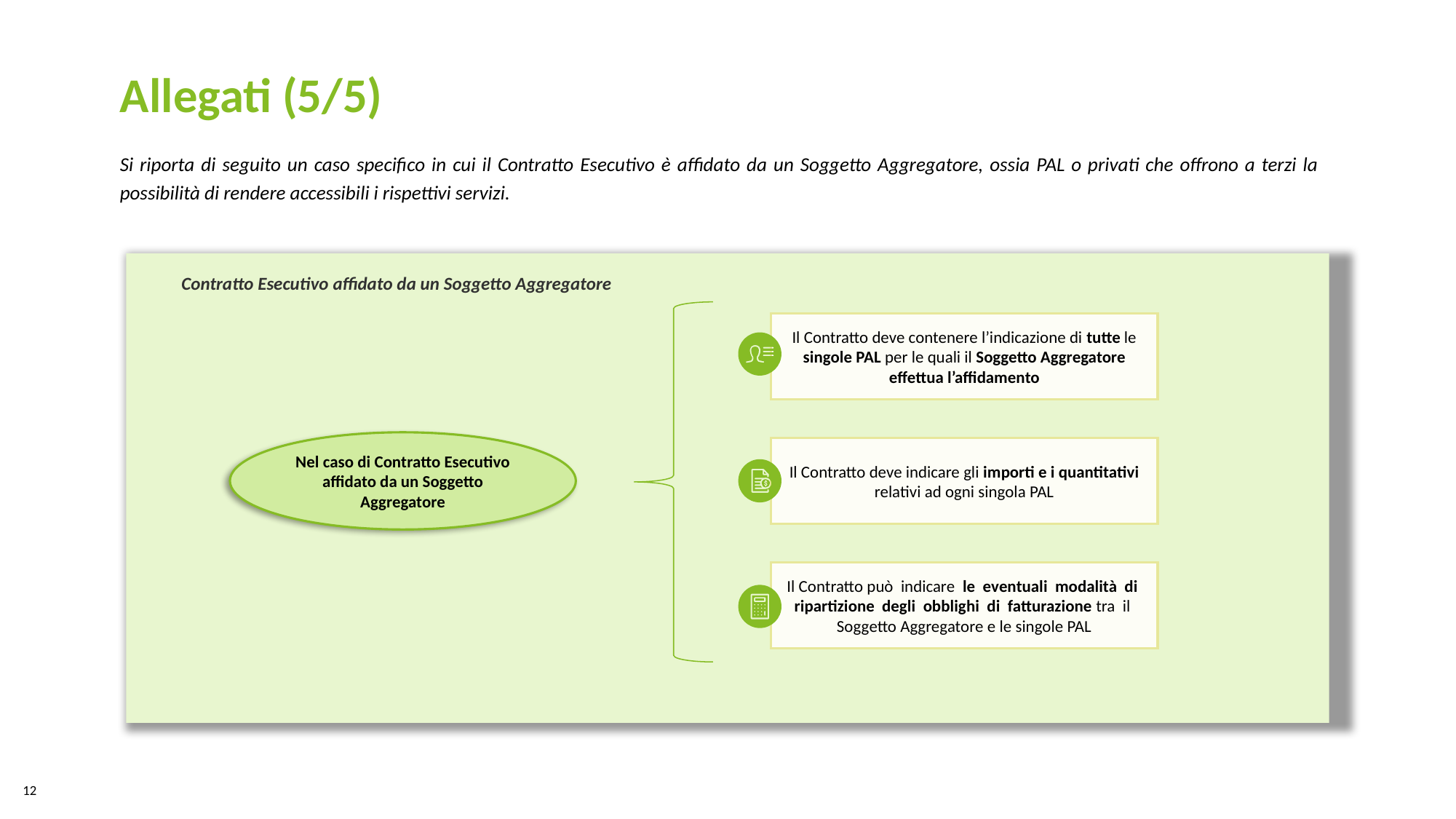

Allegati (5/5)
Si riporta di seguito un caso specifico in cui il Contratto Esecutivo è affidato da un Soggetto Aggregatore, ossia PAL o privati che offrono a terzi la possibilità di rendere accessibili i rispettivi servizi.

Contratto Esecutivo affidato da un Soggetto Aggregatore

Il Contratto deve contenere l’indicazione di tutte le singole PAL per le quali il Soggetto Aggregatore effettua l’affidamento

Nel caso di Contratto Esecutivo affidato da un Soggetto Aggregatore
Il Contratto deve indicare gli importi e i quantitativi relativi ad ogni singola PAL

Il Contratto può  indicare  le  eventuali  modalità  di  ripartizione  degli  obblighi  di  fatturazione tra  il  Soggetto Aggregatore e le singole PAL